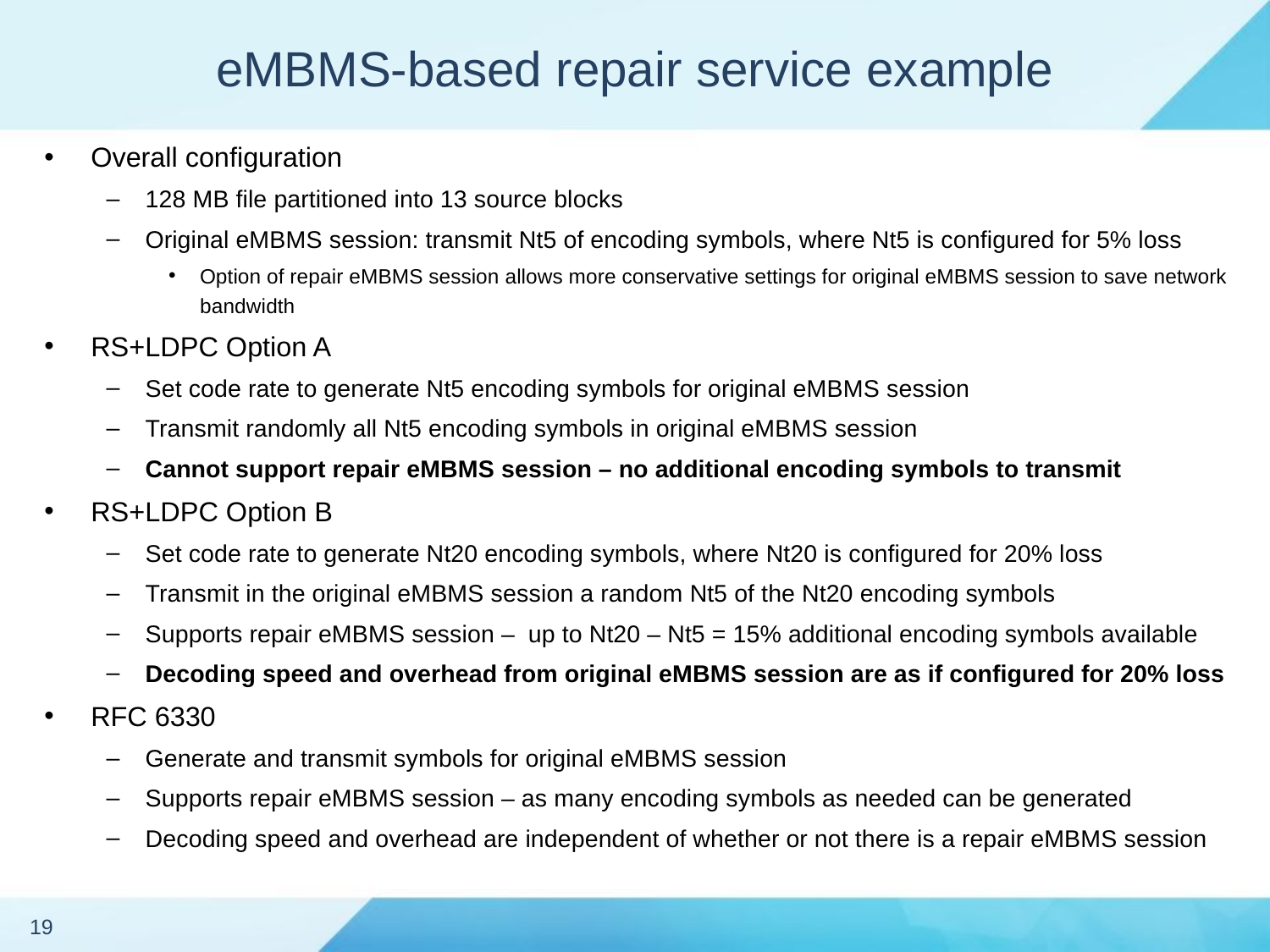

# eMBMS-based repair service example
Overall configuration
128 MB file partitioned into 13 source blocks
Original eMBMS session: transmit Nt5 of encoding symbols, where Nt5 is configured for 5% loss
Option of repair eMBMS session allows more conservative settings for original eMBMS session to save network bandwidth
RS+LDPC Option A
Set code rate to generate Nt5 encoding symbols for original eMBMS session
Transmit randomly all Nt5 encoding symbols in original eMBMS session
Cannot support repair eMBMS session – no additional encoding symbols to transmit
RS+LDPC Option B
Set code rate to generate Nt20 encoding symbols, where Nt20 is configured for 20% loss
Transmit in the original eMBMS session a random Nt5 of the Nt20 encoding symbols
Supports repair eMBMS session –  up to Nt20 – Nt5 = 15% additional encoding symbols available
Decoding speed and overhead from original eMBMS session are as if configured for 20% loss
RFC 6330
Generate and transmit symbols for original eMBMS session
Supports repair eMBMS session – as many encoding symbols as needed can be generated
Decoding speed and overhead are independent of whether or not there is a repair eMBMS session
19